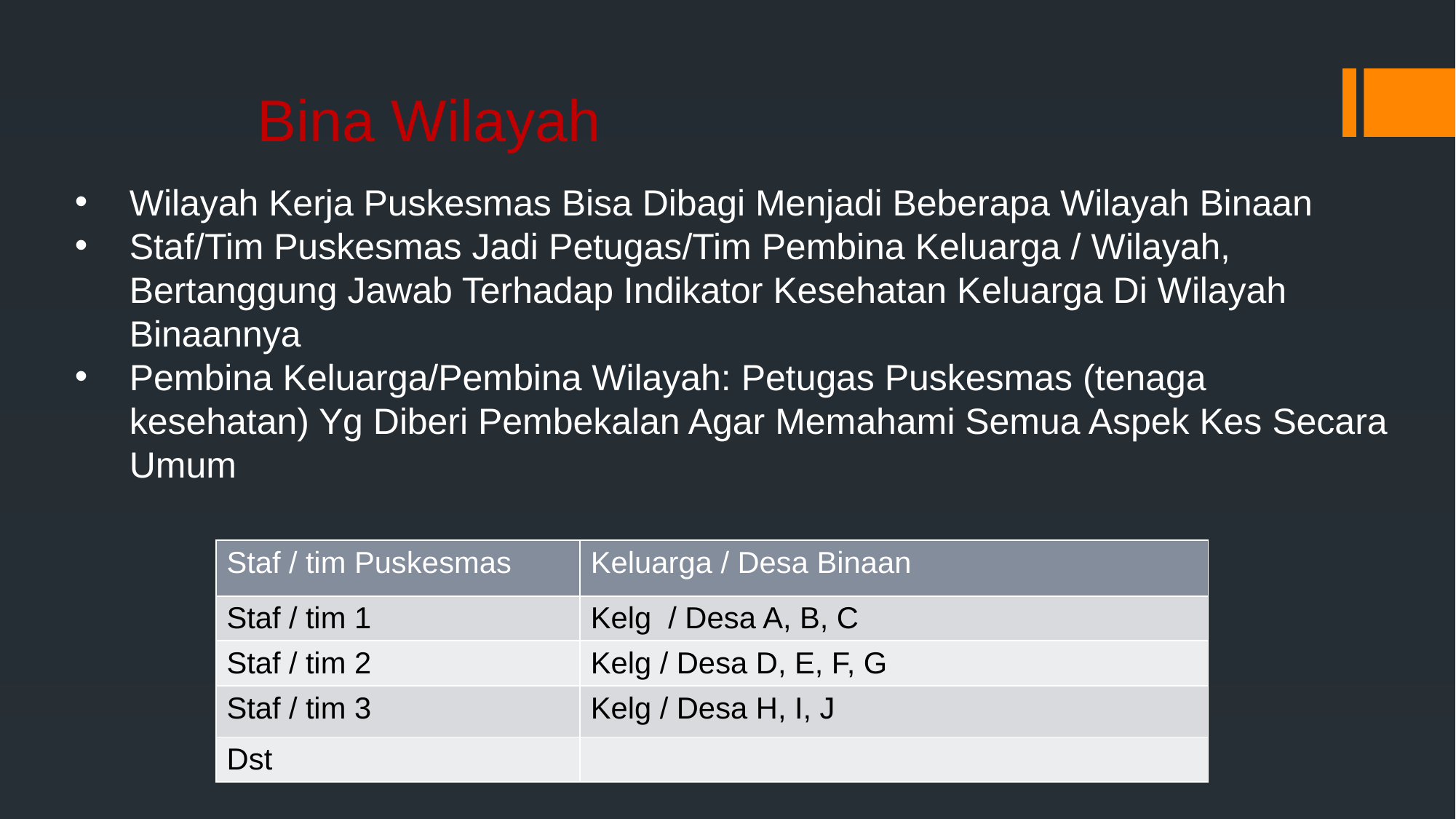

# Bina Wilayah
Wilayah Kerja Puskesmas Bisa Dibagi Menjadi Beberapa Wilayah Binaan
Staf/Tim Puskesmas Jadi Petugas/Tim Pembina Keluarga / Wilayah, Bertanggung Jawab Terhadap Indikator Kesehatan Keluarga Di Wilayah Binaannya
Pembina Keluarga/Pembina Wilayah: Petugas Puskesmas (tenaga kesehatan) Yg Diberi Pembekalan Agar Memahami Semua Aspek Kes Secara Umum

| Staf / tim Puskesmas | Keluarga / Desa Binaan |
| --- | --- |
| Staf / tim 1 | Kelg / Desa A, B, C |
| Staf / tim 2 | Kelg / Desa D, E, F, G |
| Staf / tim 3 | Kelg / Desa H, I, J |
| Dst |  |